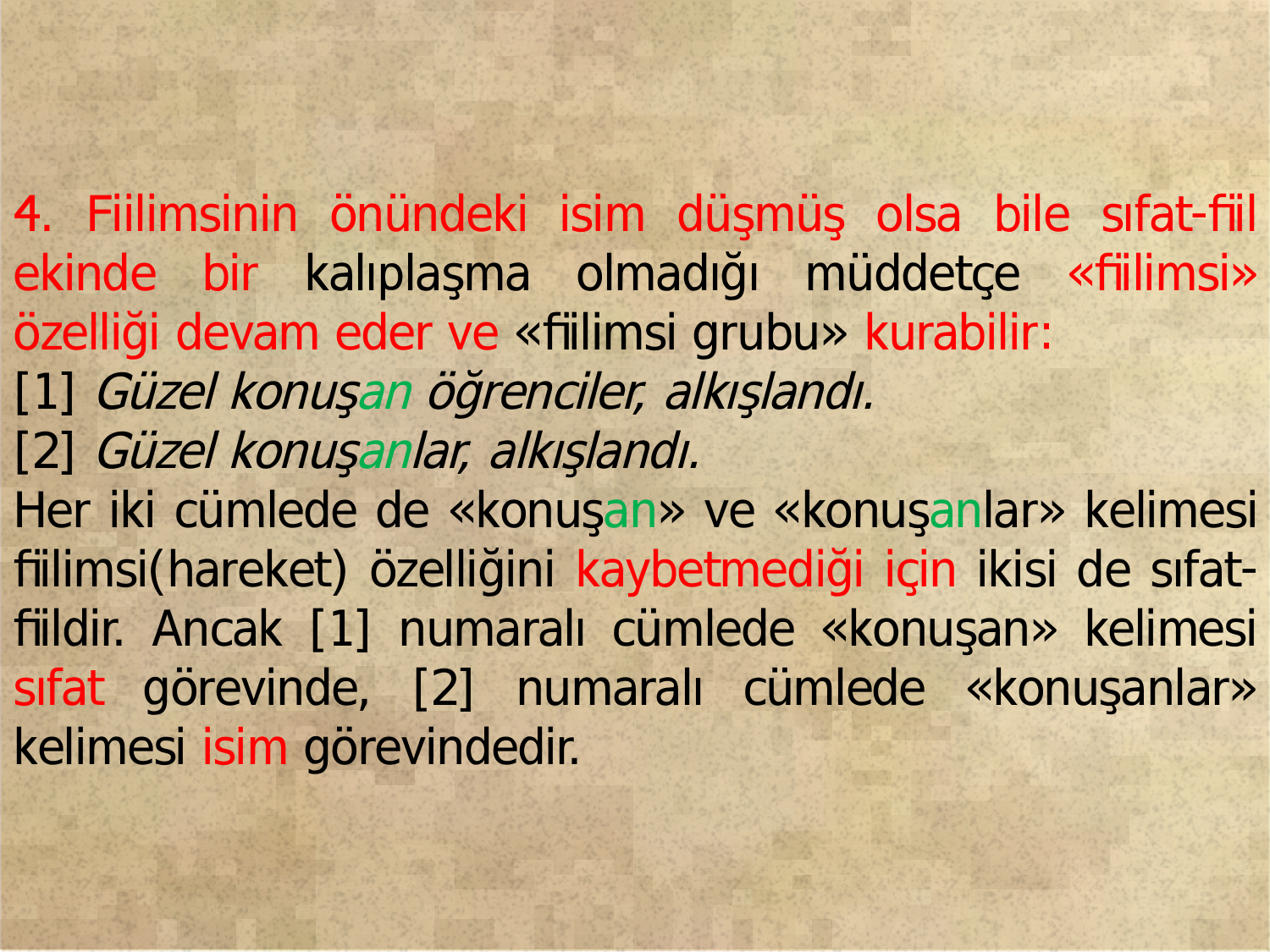

4. Fiilimsinin önündeki isim düşmüş olsa bile sıfat-fiil ekinde bir kalıplaşma olmadığı müddetçe «fiilimsi» özelliği devam eder ve «fiilimsi grubu» kurabilir:
[1] Güzel konuşan öğrenciler, alkışlandı.
[2] Güzel konuşanlar, alkışlandı.
Her iki cümlede de «konuşan» ve «konuşanlar» kelimesi fiilimsi(hareket) özelliğini kaybetmediği için ikisi de sıfat-fiildir. Ancak [1] numaralı cümlede «konuşan» kelimesi sıfat görevinde, [2] numaralı cümlede «konuşanlar» kelimesi isim görevindedir.